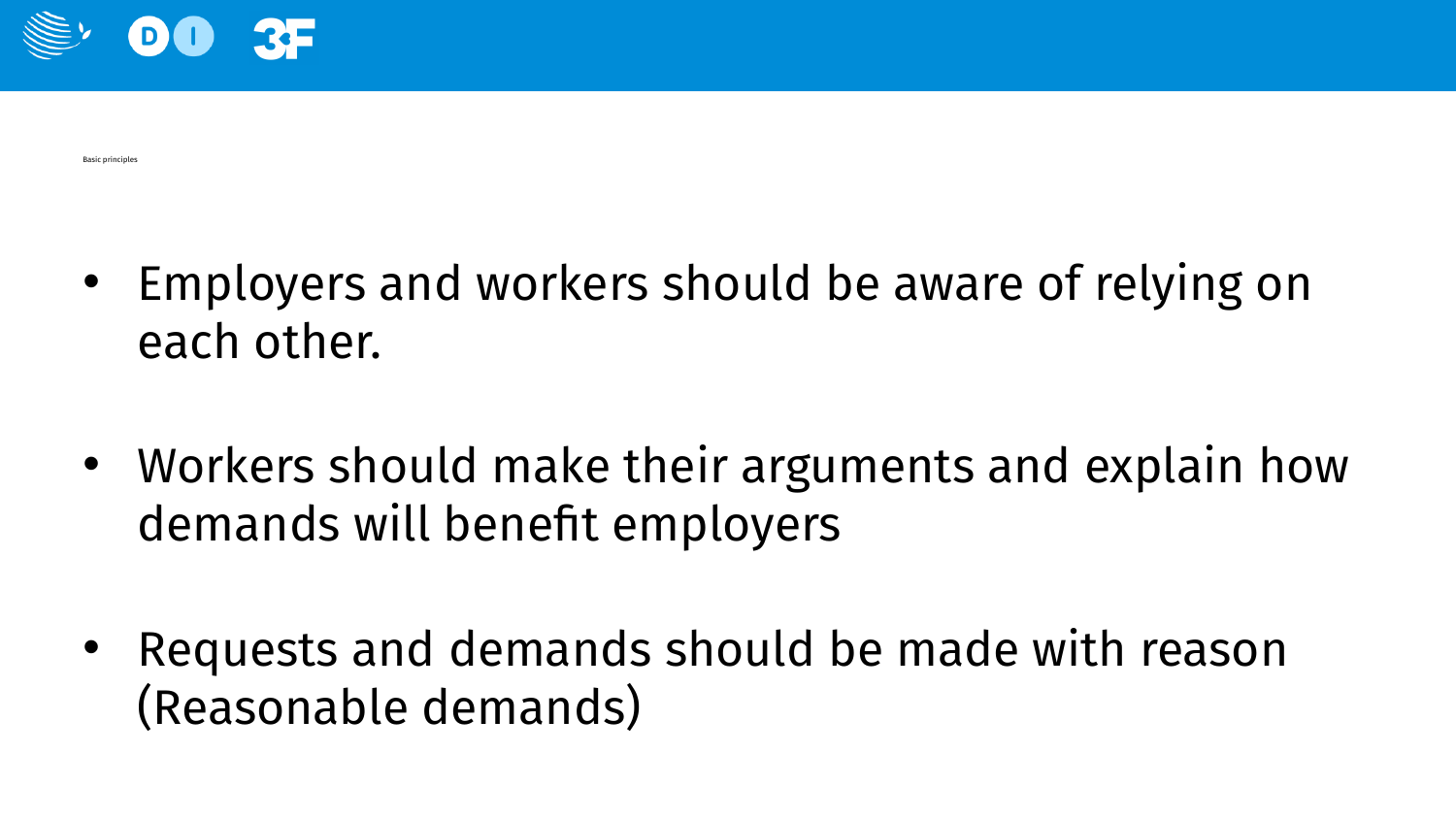

# Basic principles
Employers and workers should be aware of relying on each other.

Workers should make their arguments and explain how demands will benefit employers

Requests and demands should be made with reason (Reasonable demands)